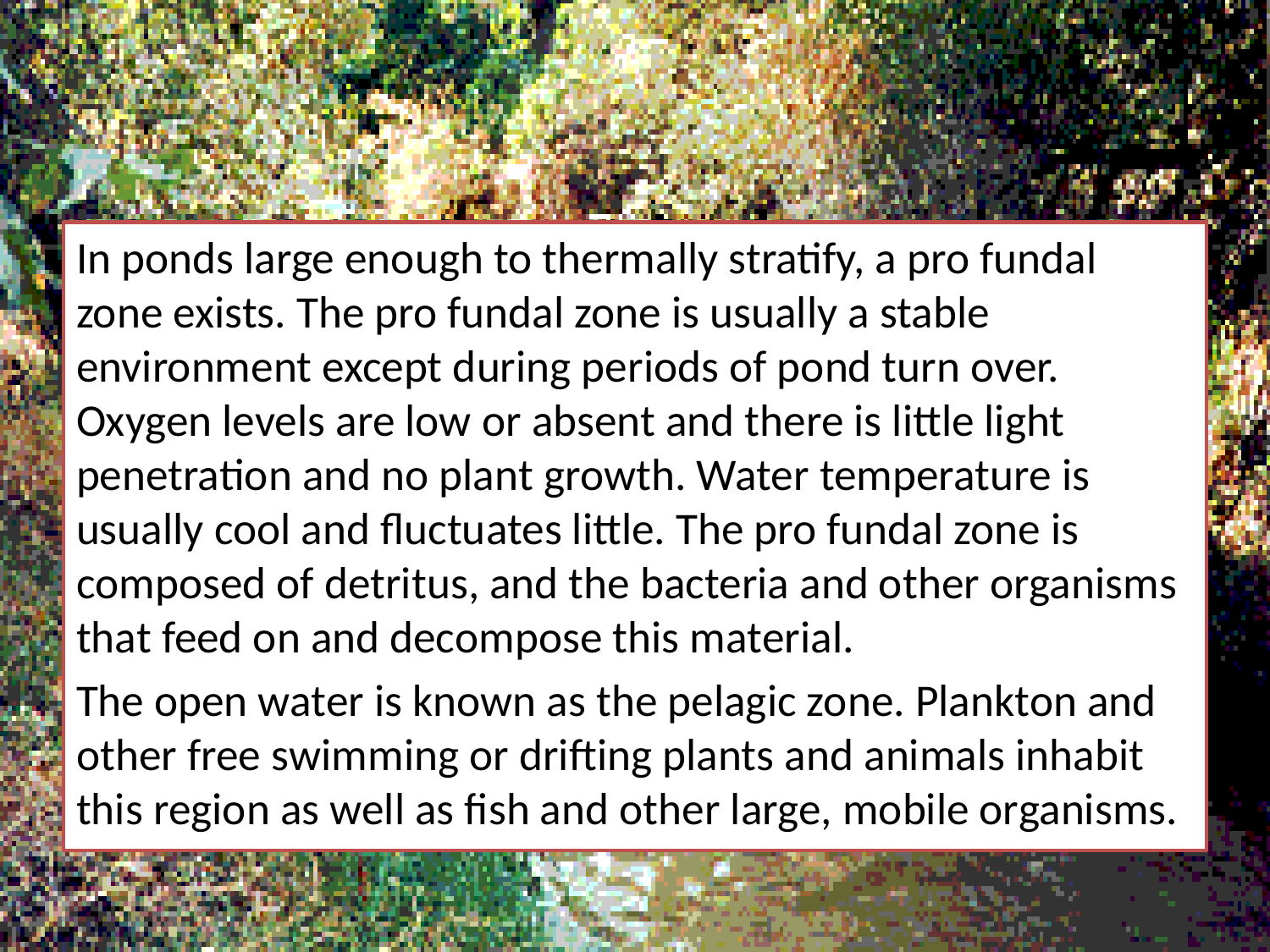

In ponds large enough to thermally stratify, a pro fundal zone exists. The pro fundal zone is usually a stable environment except during periods of pond turn over. Oxygen levels are low or absent and there is little light penetration and no plant growth. Water temperature is usually cool and fluctuates little. The pro fundal zone is composed of detritus, and the bacteria and other organisms that feed on and decompose this material.
The open water is known as the pelagic zone. Plankton and other free swimming or drifting plants and animals inhabit this region as well as fish and other large, mobile organisms.